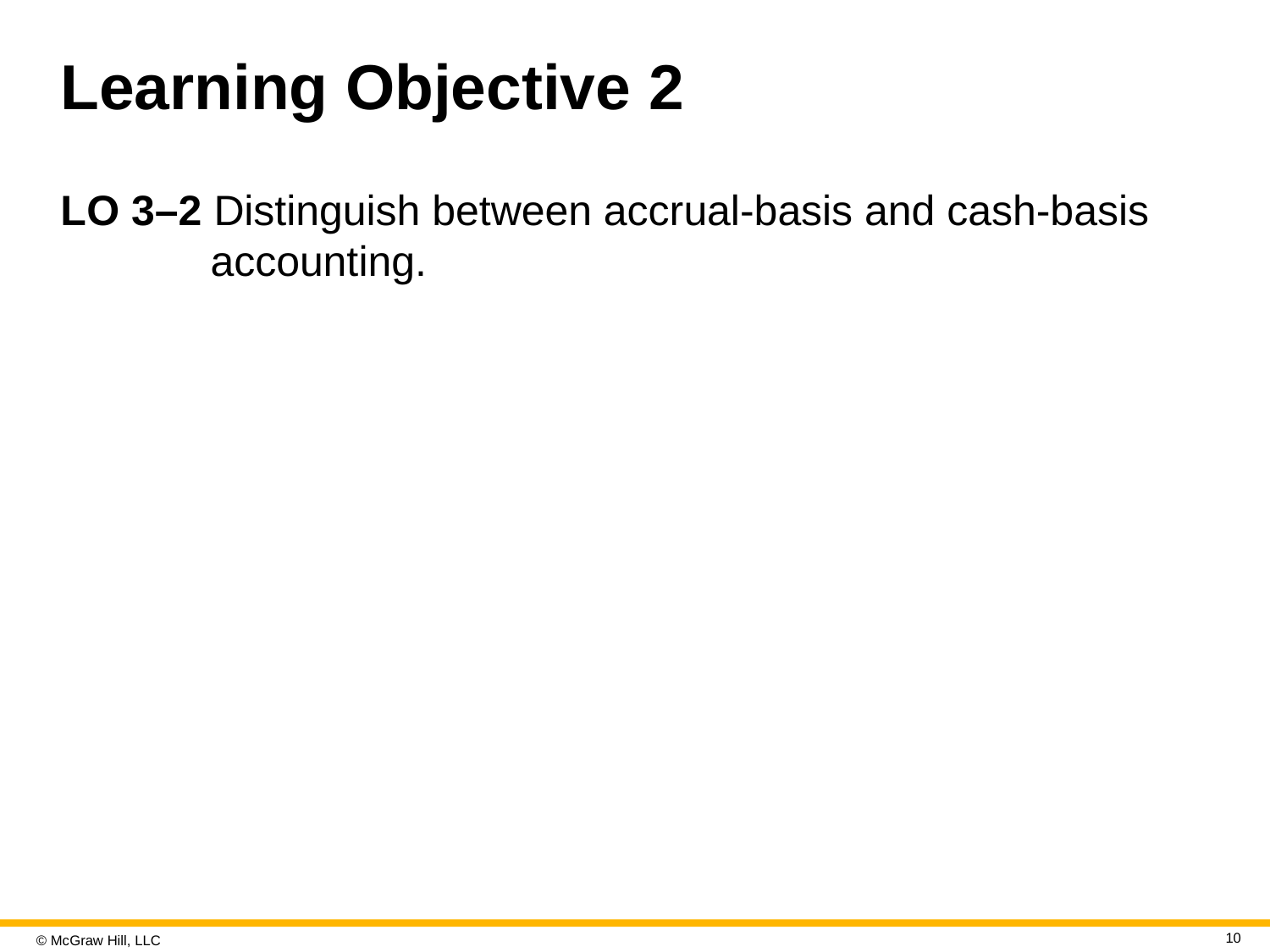

# Learning Objective 2
L O 3–2 Distinguish between accrual-basis and cash-basis accounting.
10